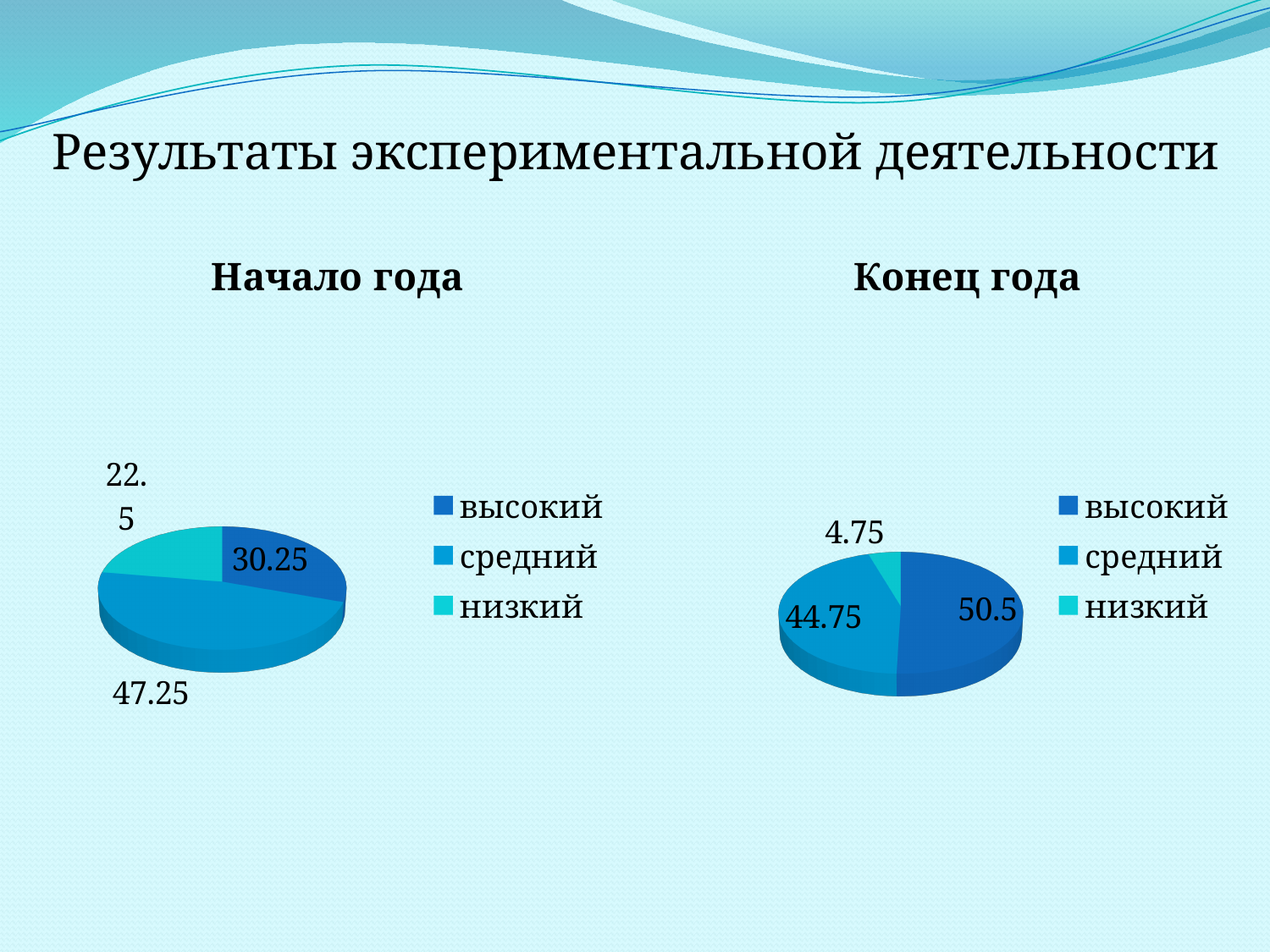

Результаты экспериментальной деятельности

[unsupported chart]

[unsupported chart]